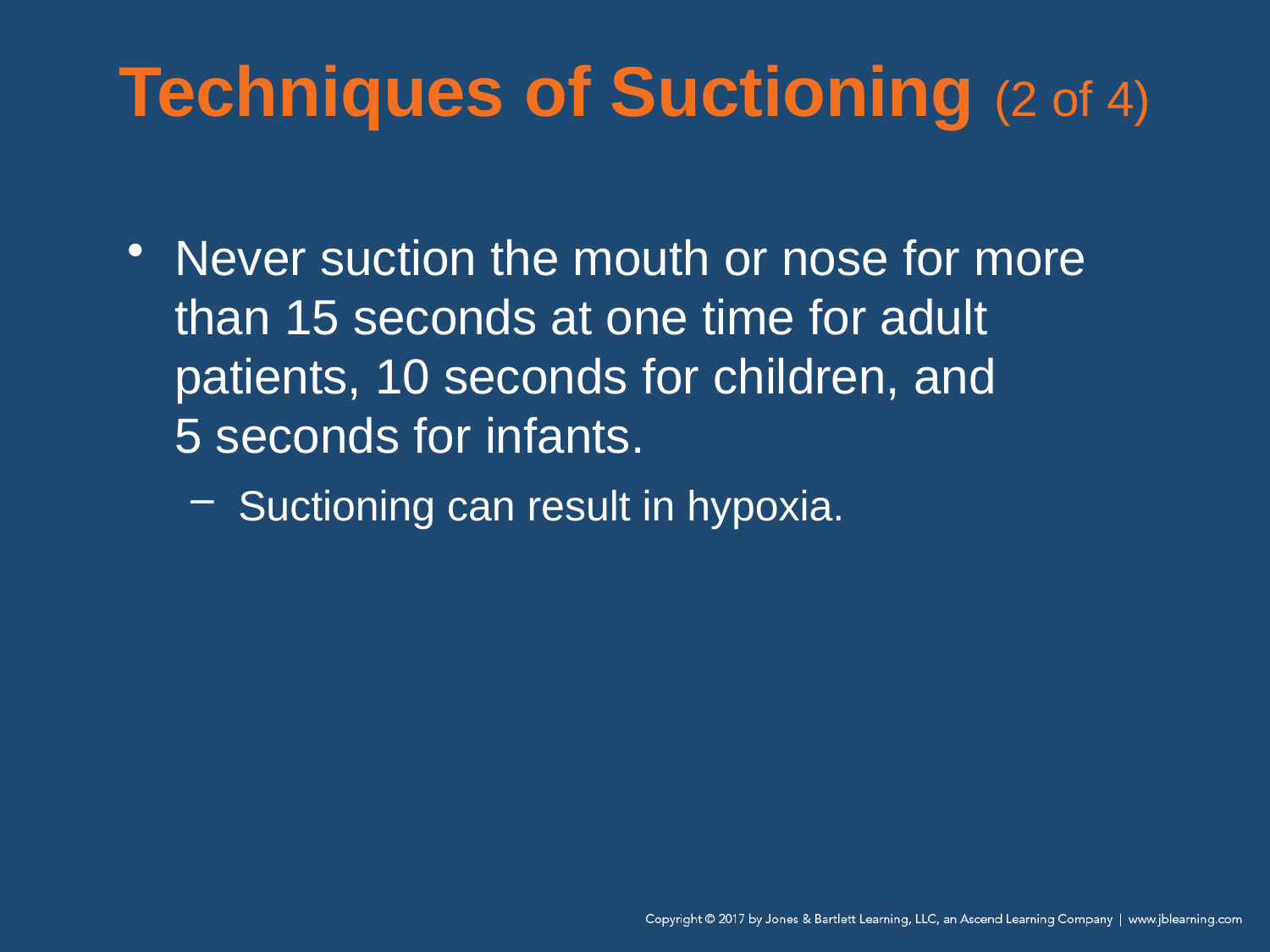

# Techniques of Suctioning (2 of 4)
Never suction the mouth or nose for more than 15 seconds at one time for adult patients, 10 seconds for children, and
5 seconds for infants.
Suctioning can result in hypoxia.